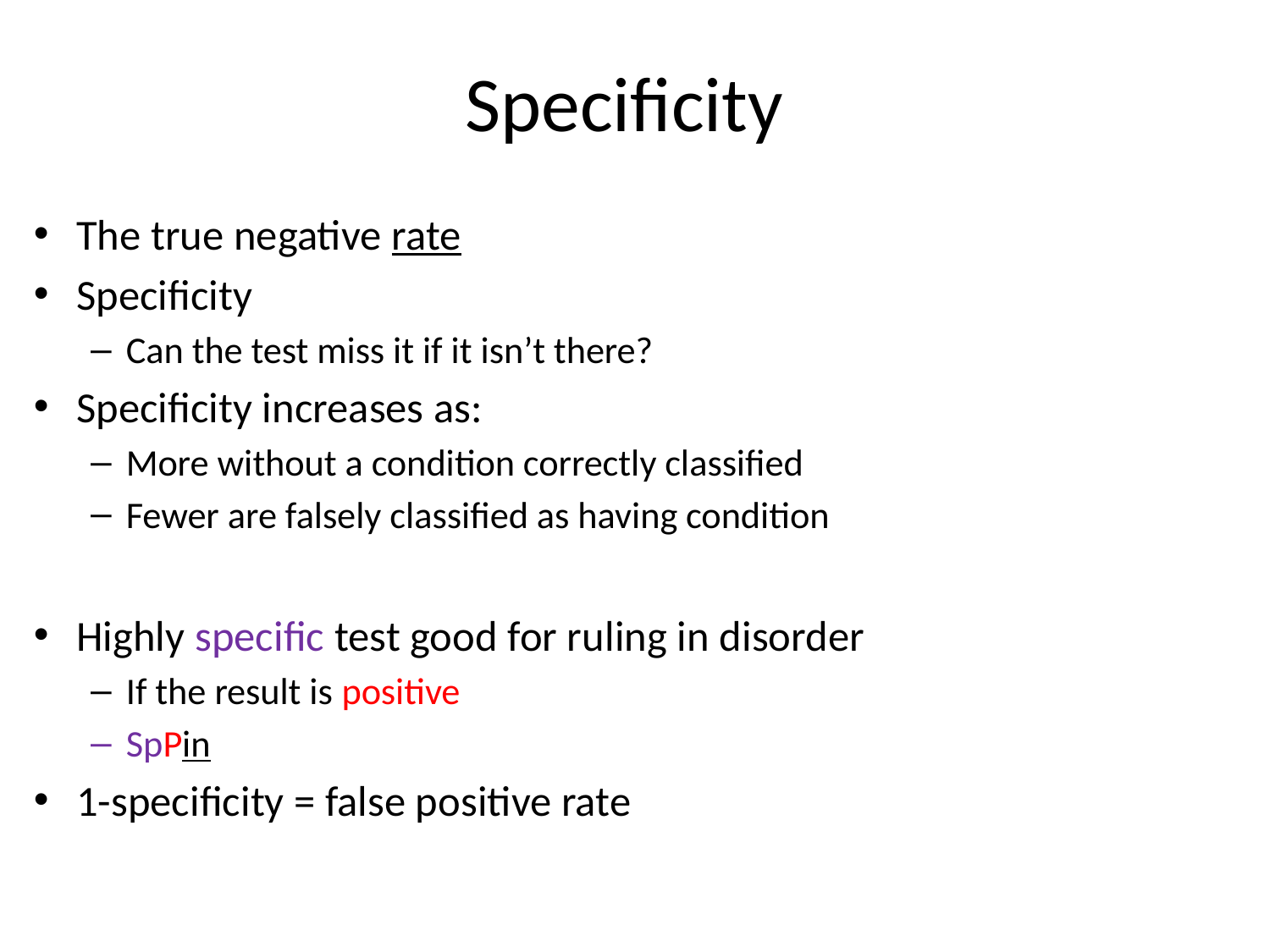

# Specificity
The true negative rate
Specificity
Can the test miss it if it isn’t there?
Specificity increases as:
More without a condition correctly classified
Fewer are falsely classified as having condition

Highly specific test good for ruling in disorder
If the result is positive
SpPin
1-specificity = false positive rate